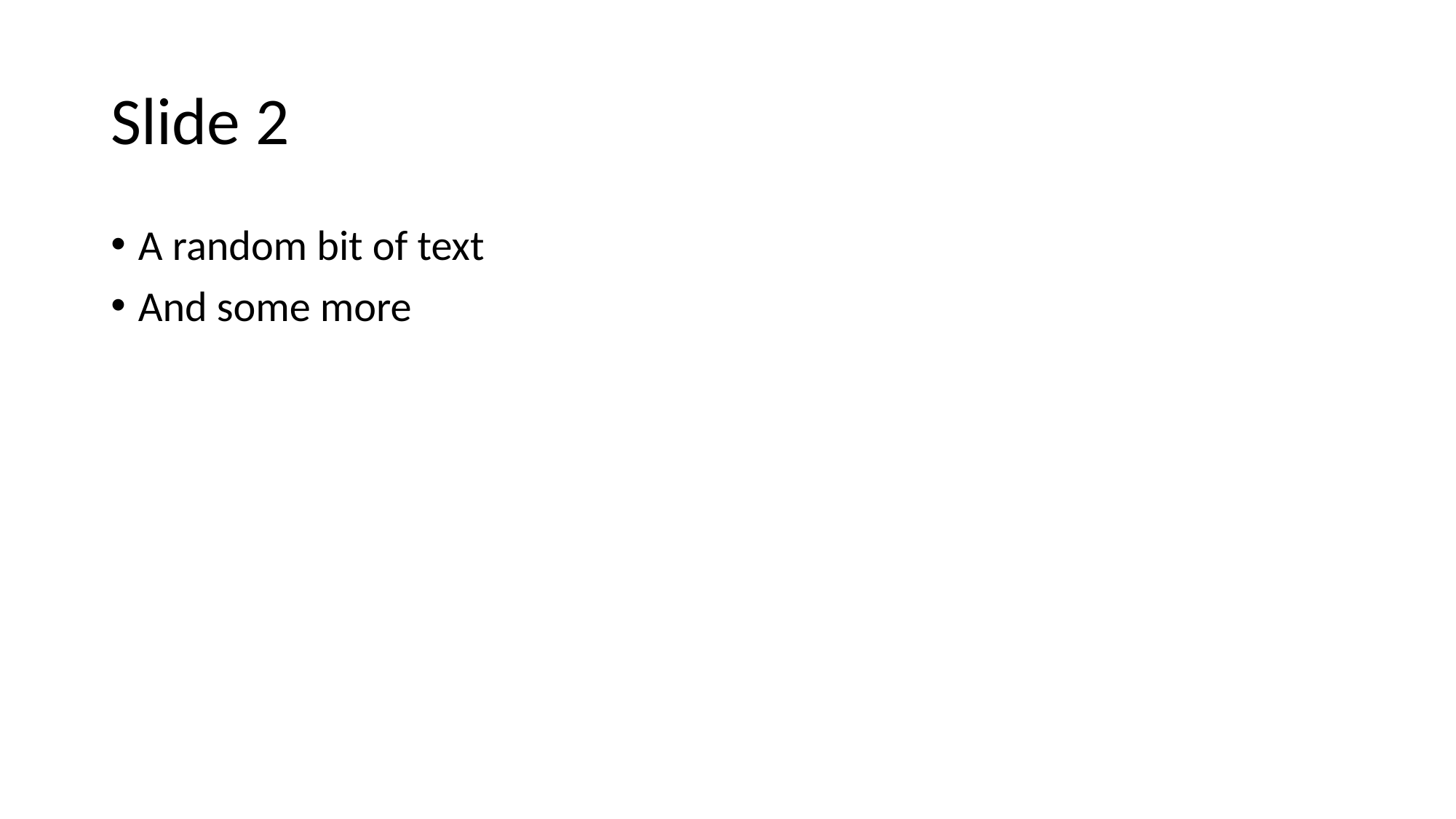

# Slide 2
A random bit of text
And some more